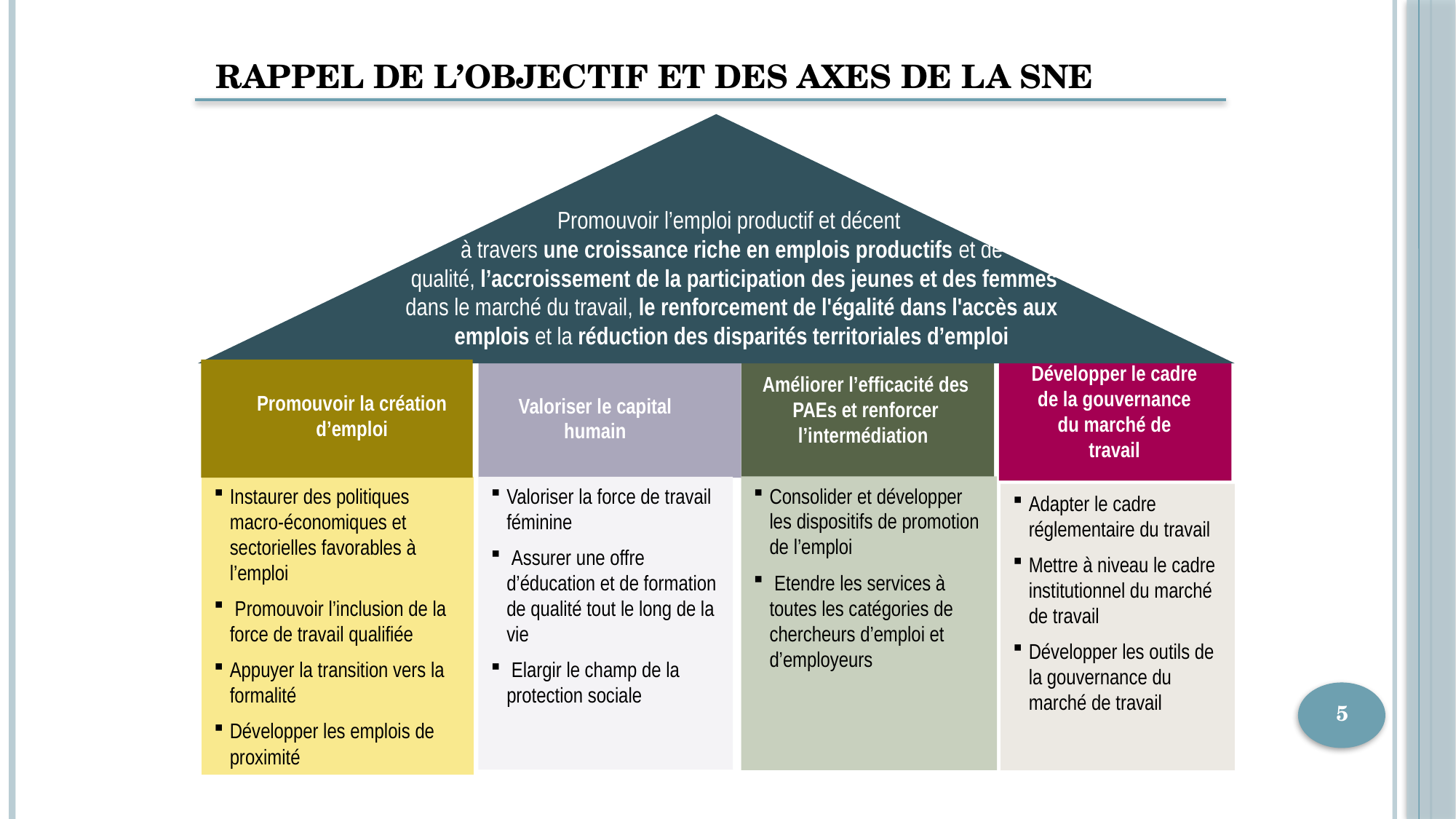

Rappel de l’objectif et des axes de la sne

Promouvoir l’emploi productif et décent
à travers une croissance riche en emplois productifs et de
 qualité, l’accroissement de la participation des jeunes et des femmes dans le marché du travail, le renforcement de l'égalité dans l'accès aux emplois et la réduction des disparités territoriales d’emploi

Promouvoir l’emploi productif et décent

Développer le cadre de la gouvernance du marché de travail
Améliorer l’efficacité des PAEs et renforcer l’intermédiation
Promouvoir la création d’emploi
Valoriser le capital humain
Objectif spécifique 2
Objectif spécifique 3
Consolider et développer les dispositifs de promotion de l’emploi
 Etendre les services à toutes les catégories de chercheurs d’emploi et  d’employeurs

Valoriser la force de travail féminine
 Assurer une offre d’éducation et de formation de qualité tout le long de la vie
 Elargir le champ de la protection sociale

Instaurer des politiques macro-économiques et sectorielles favorables à l’emploi
 Promouvoir l’inclusion de la force de travail qualifiée
Appuyer la transition vers la formalité
Développer les emplois de proximité
Adapter le cadre réglementaire du travail
Mettre à niveau le cadre institutionnel du marché de travail
Développer les outils de la gouvernance du marché de travail

5